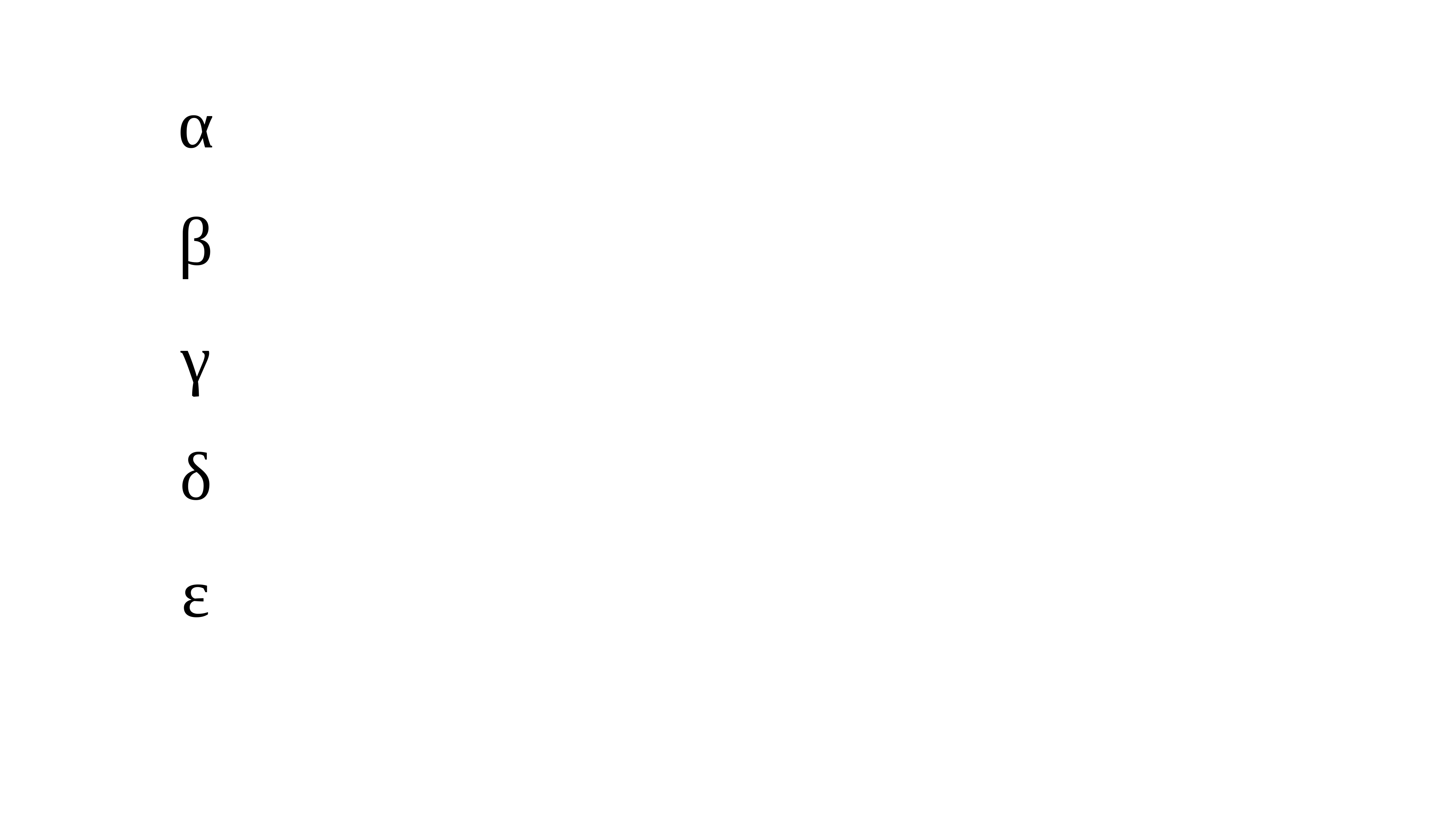

| α |  |  |  |  |
| --- | --- | --- | --- | --- |
| β |  |  |  |  |
| γ |  |  |  |  |
| δ |  |  |  |  |
| ε |  |  |  |  |
|  |  |  |  |  |